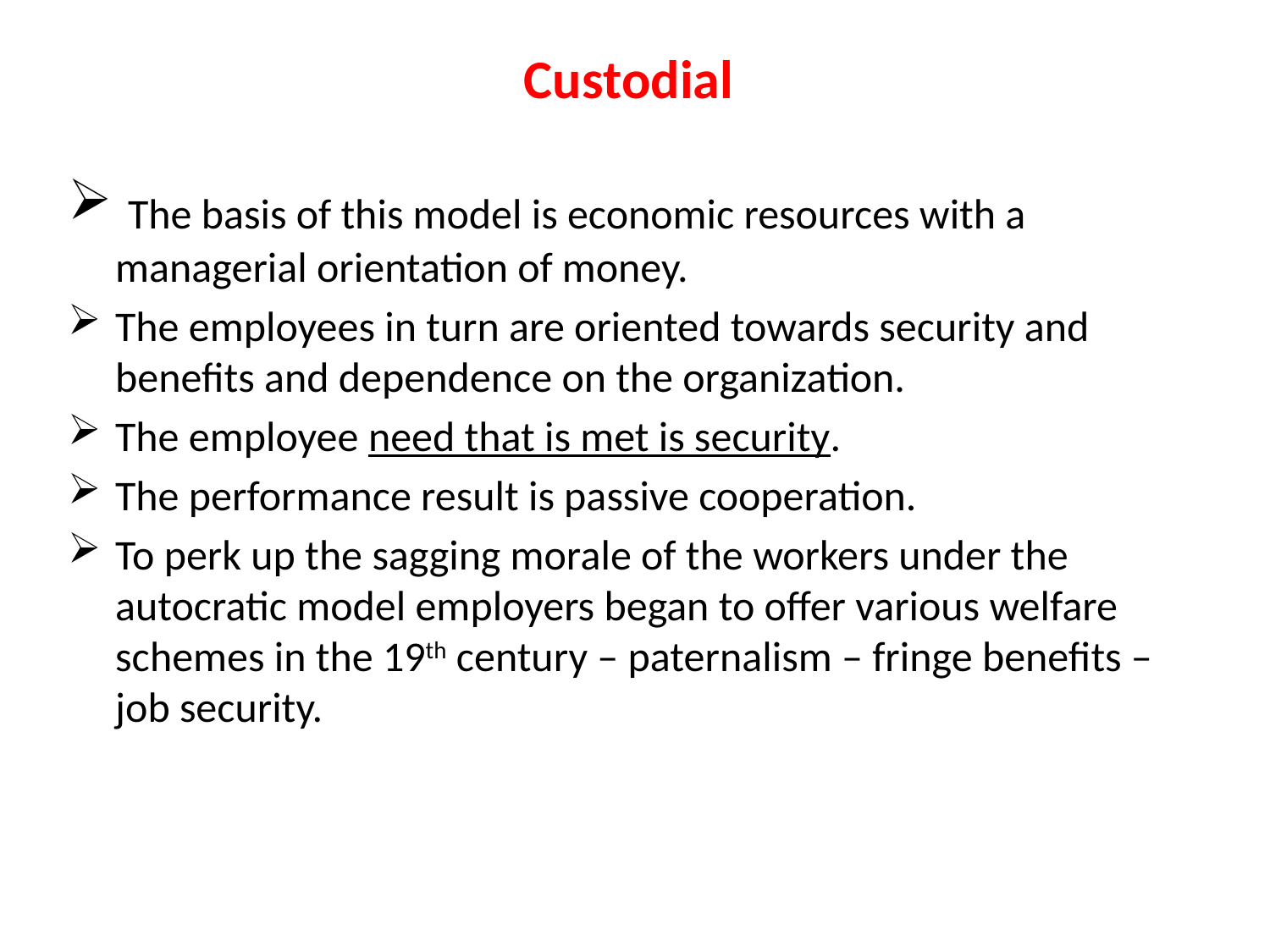

# Custodial
 The basis of this model is economic resources with a managerial orientation of money.
The employees in turn are oriented towards security and benefits and dependence on the organization.
The employee need that is met is security.
The performance result is passive cooperation.
To perk up the sagging morale of the workers under the autocratic model employers began to offer various welfare schemes in the 19th century – paternalism – fringe benefits – job security.